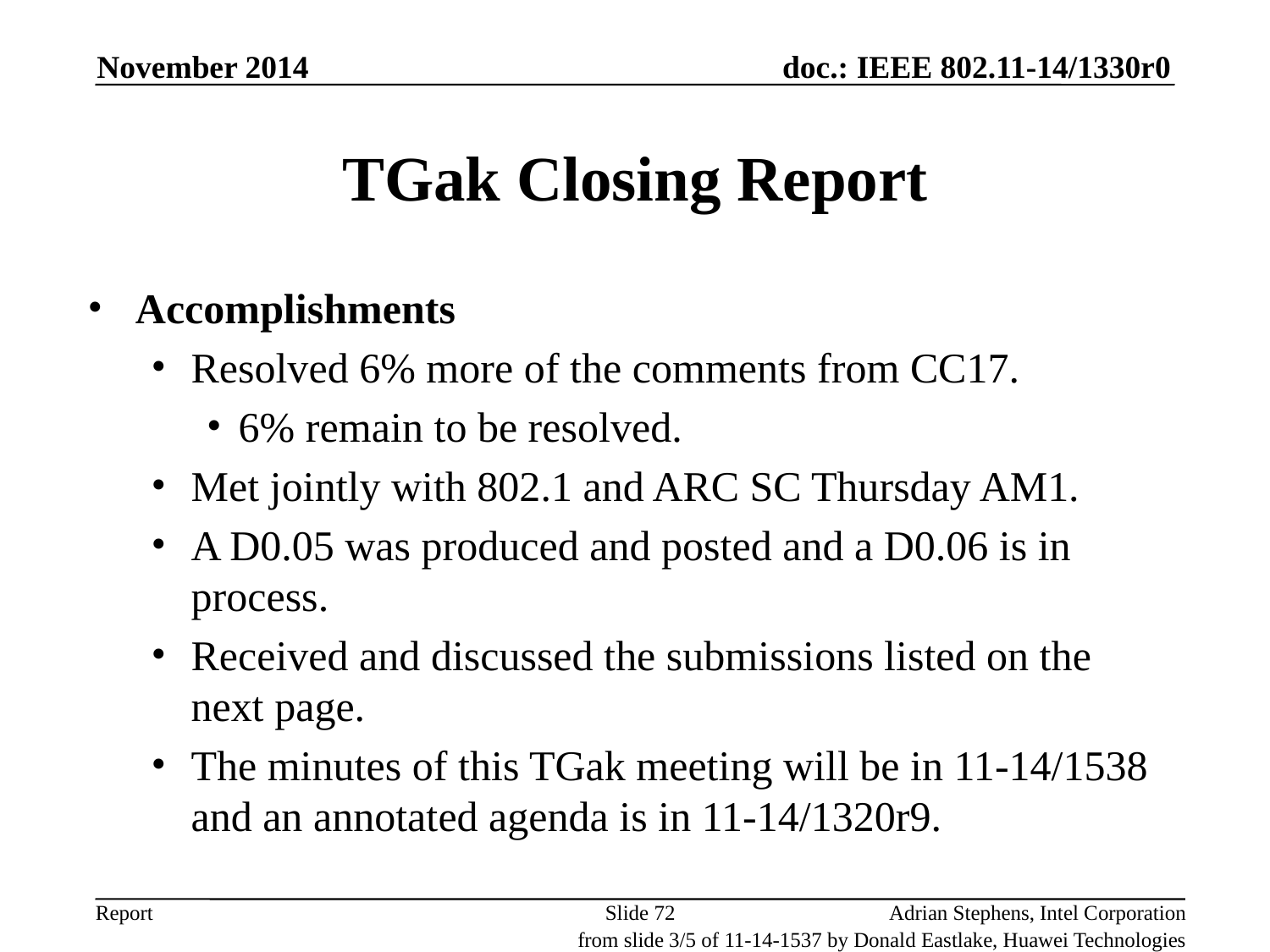

November 2014
# TGak Closing Report
Accomplishments
Resolved 6% more of the comments from CC17.
6% remain to be resolved.
Met jointly with 802.1 and ARC SC Thursday AM1.
A D0.05 was produced and posted and a D0.06 is in process.
Received and discussed the submissions listed on the next page.
The minutes of this TGak meeting will be in 11-14/1538 and an annotated agenda is in 11-14/1320r9.
Slide 72
Adrian Stephens, Intel Corporation
from slide 3/5 of 11-14-1537 by Donald Eastlake, Huawei Technologies